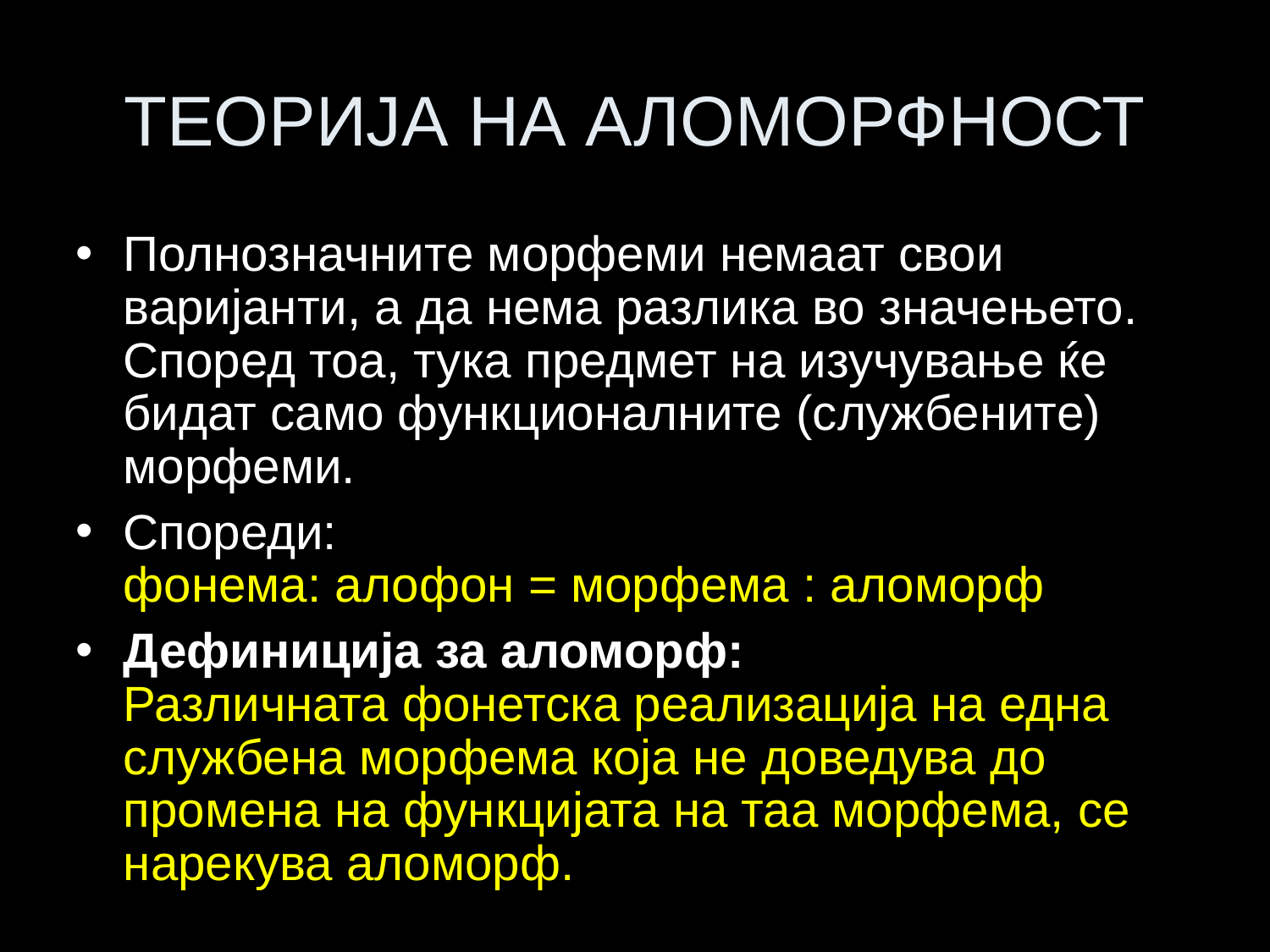

# ТЕОРИЈА НА АЛОМОРФНОСТ
Полнозначните морфеми немаат свои варијанти, а да нема разлика во значењето. Според тоа, тука предмет на изучување ќе бидат само функционалните (службените) морфеми.
Спореди:
фонема: алофон = морфема : аломорф
Дефиниција за аломорф:
Различната фонетска реализација на една службена морфема која не доведува до промена на функцијата на таа морфема, се нарекува аломорф.